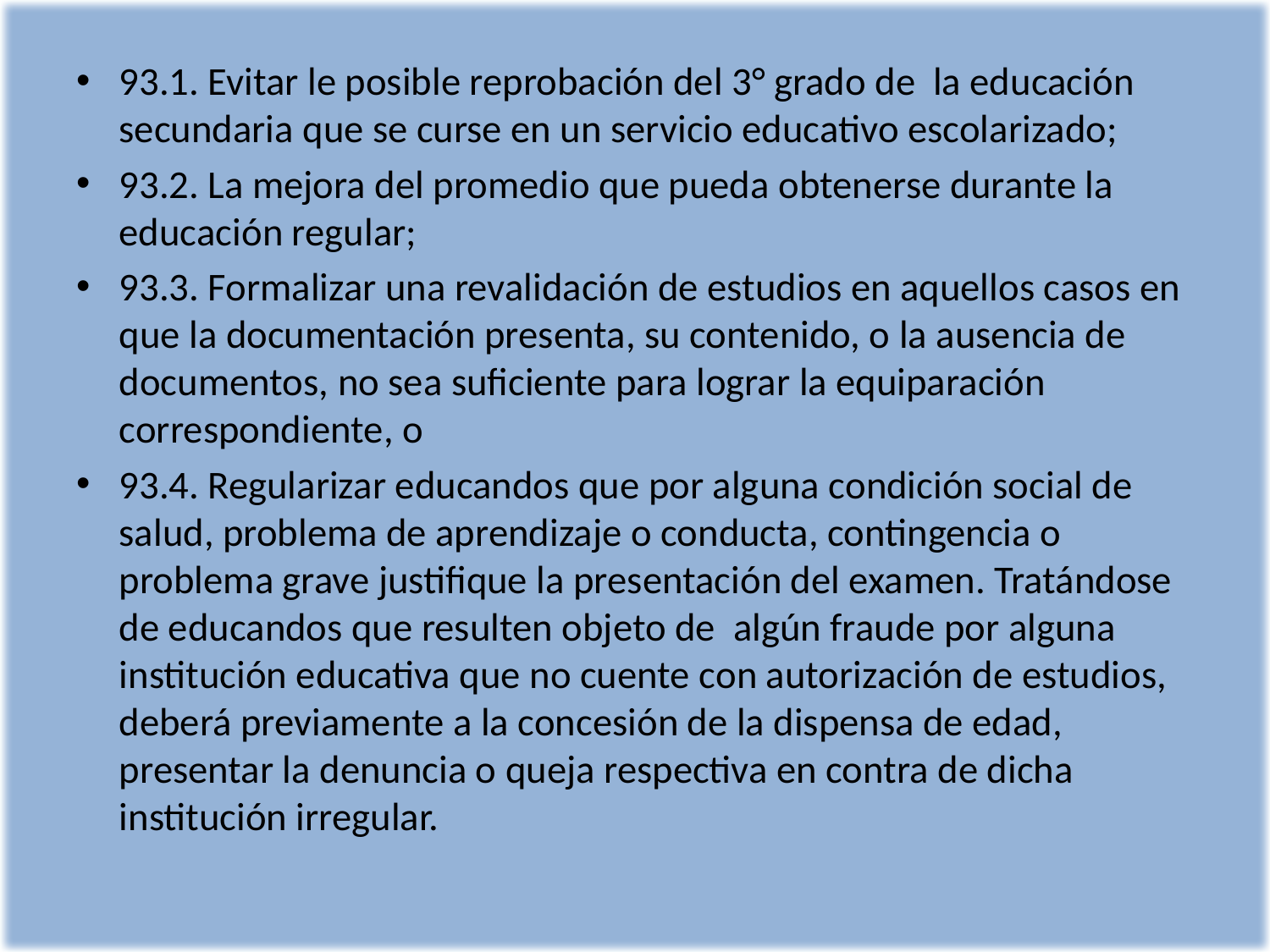

93.1. Evitar le posible reprobación del 3° grado de  la educación secundaria que se curse en un servicio educativo escolarizado;
93.2. La mejora del promedio que pueda obtenerse durante la educación regular;
93.3. Formalizar una revalidación de estudios en aquellos casos en que la documentación presenta, su contenido, o la ausencia de documentos, no sea suficiente para lograr la equiparación correspondiente, o
93.4. Regularizar educandos que por alguna condición social de salud, problema de aprendizaje o conducta, contingencia o problema grave justifique la presentación del examen. Tratándose de educandos que resulten objeto de  algún fraude por alguna institución educativa que no cuente con autorización de estudios, deberá previamente a la concesión de la dispensa de edad, presentar la denuncia o queja respectiva en contra de dicha institución irregular.